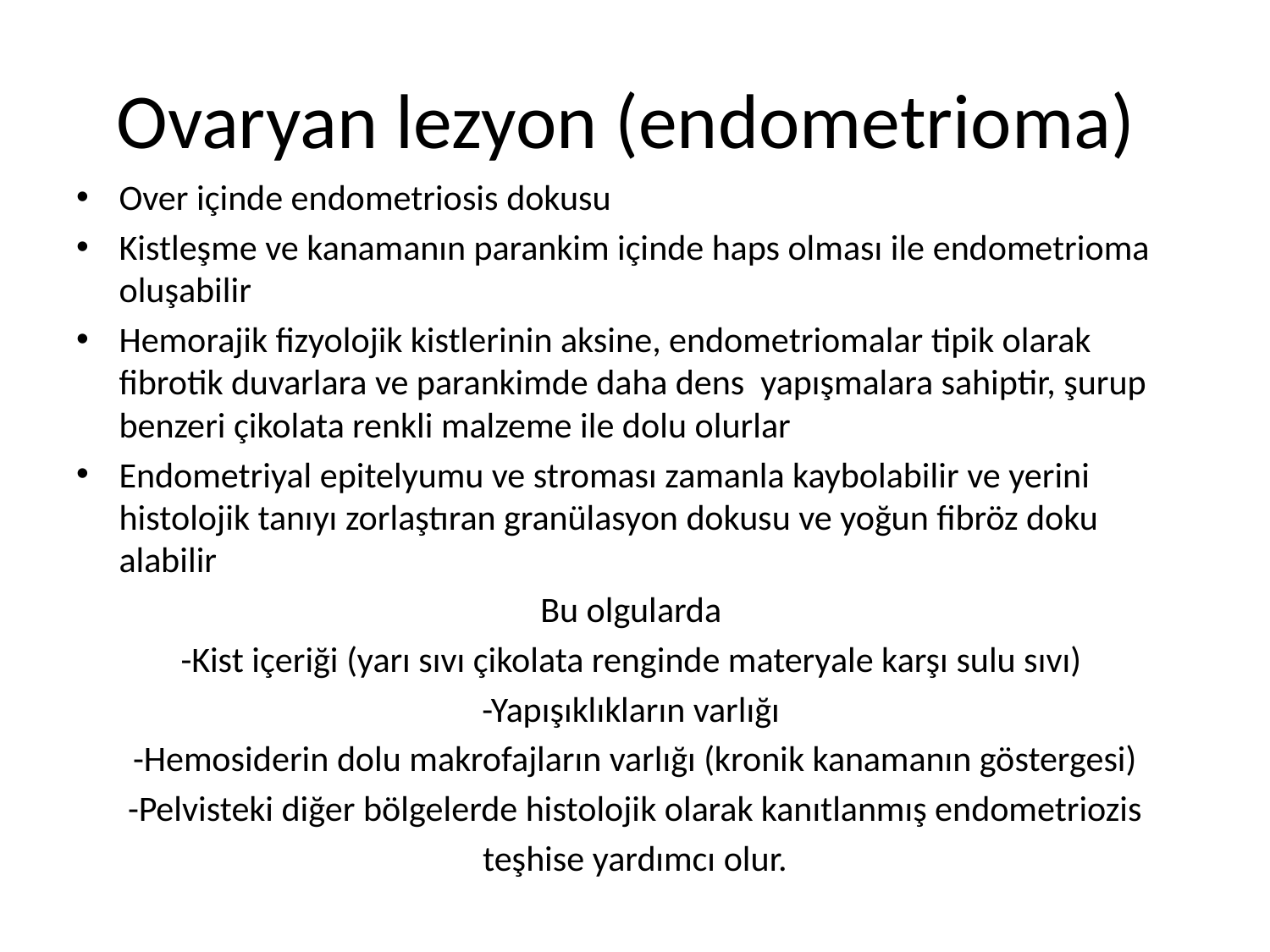

# Ovaryan lezyon (endometrioma)
Over içinde endometriosis dokusu
Kistleşme ve kanamanın parankim içinde haps olması ile endometrioma oluşabilir
Hemorajik fizyolojik kistlerinin aksine, endometriomalar tipik olarak fibrotik duvarlara ve parankimde daha dens  yapışmalara sahiptir, şurup benzeri çikolata renkli malzeme ile dolu olurlar
Endometriyal epitelyumu ve stroması zamanla kaybolabilir ve yerini histolojik tanıyı zorlaştıran granülasyon dokusu ve yoğun fibröz doku alabilir
Bu olgularda
-Kist içeriği (yarı sıvı çikolata renginde materyale karşı sulu sıvı)
-Yapışıklıkların varlığı
-Hemosiderin dolu makrofajların varlığı (kronik kanamanın göstergesi)
-Pelvisteki diğer bölgelerde histolojik olarak kanıtlanmış endometriozis
 teşhise yardımcı olur.